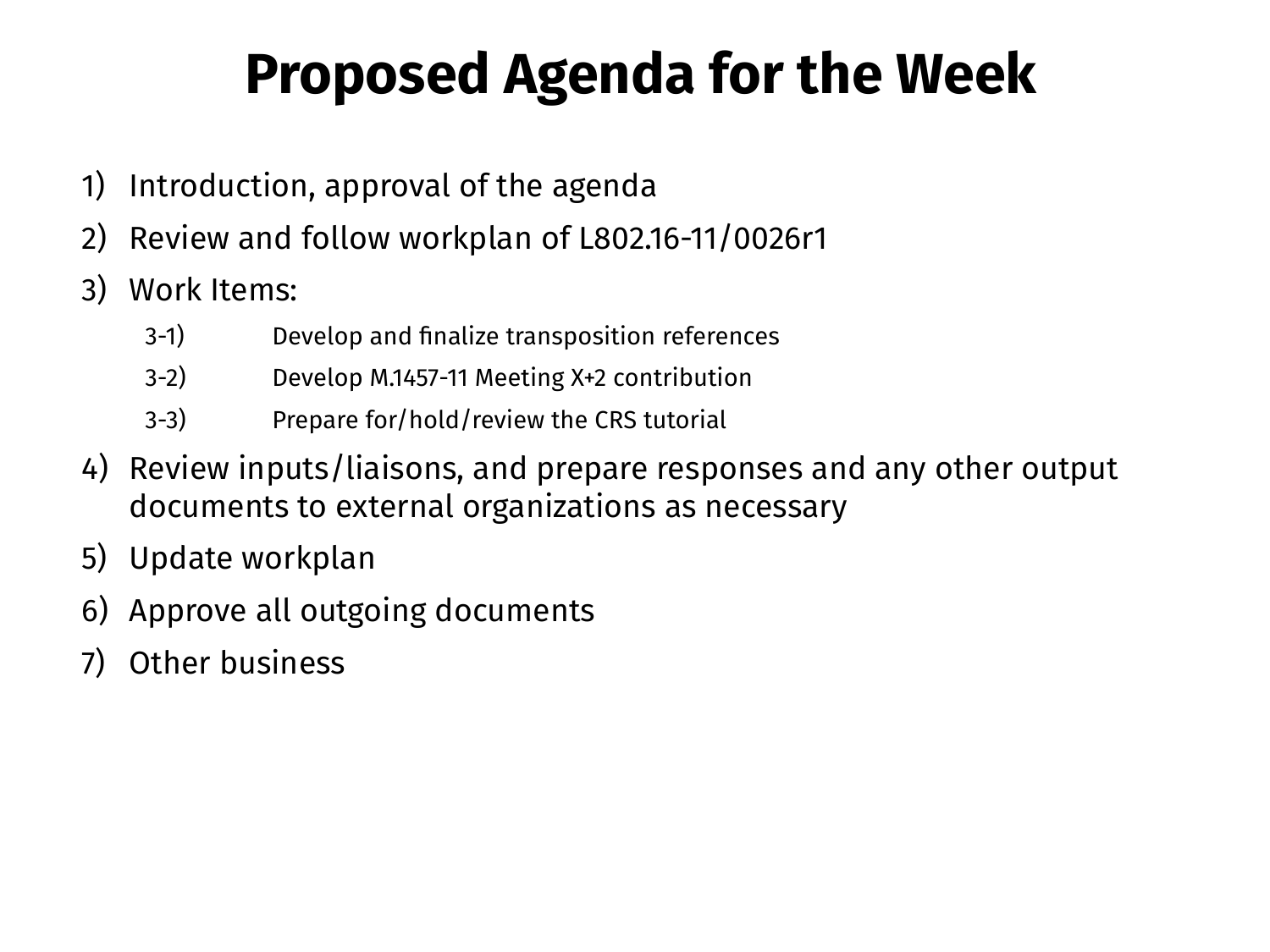

Proposed Agenda for the Week
Introduction, approval of the agenda
Review and follow workplan of L802.16-11/0026r1
Work Items:
3-1)	Develop and finalize transposition references
3-2)	Develop M.1457-11 Meeting X+2 contribution
3-3)	Prepare for/hold/review the CRS tutorial
Review inputs/liaisons, and prepare responses and any other output documents to external organizations as necessary
Update workplan
Approve all outgoing documents
Other business